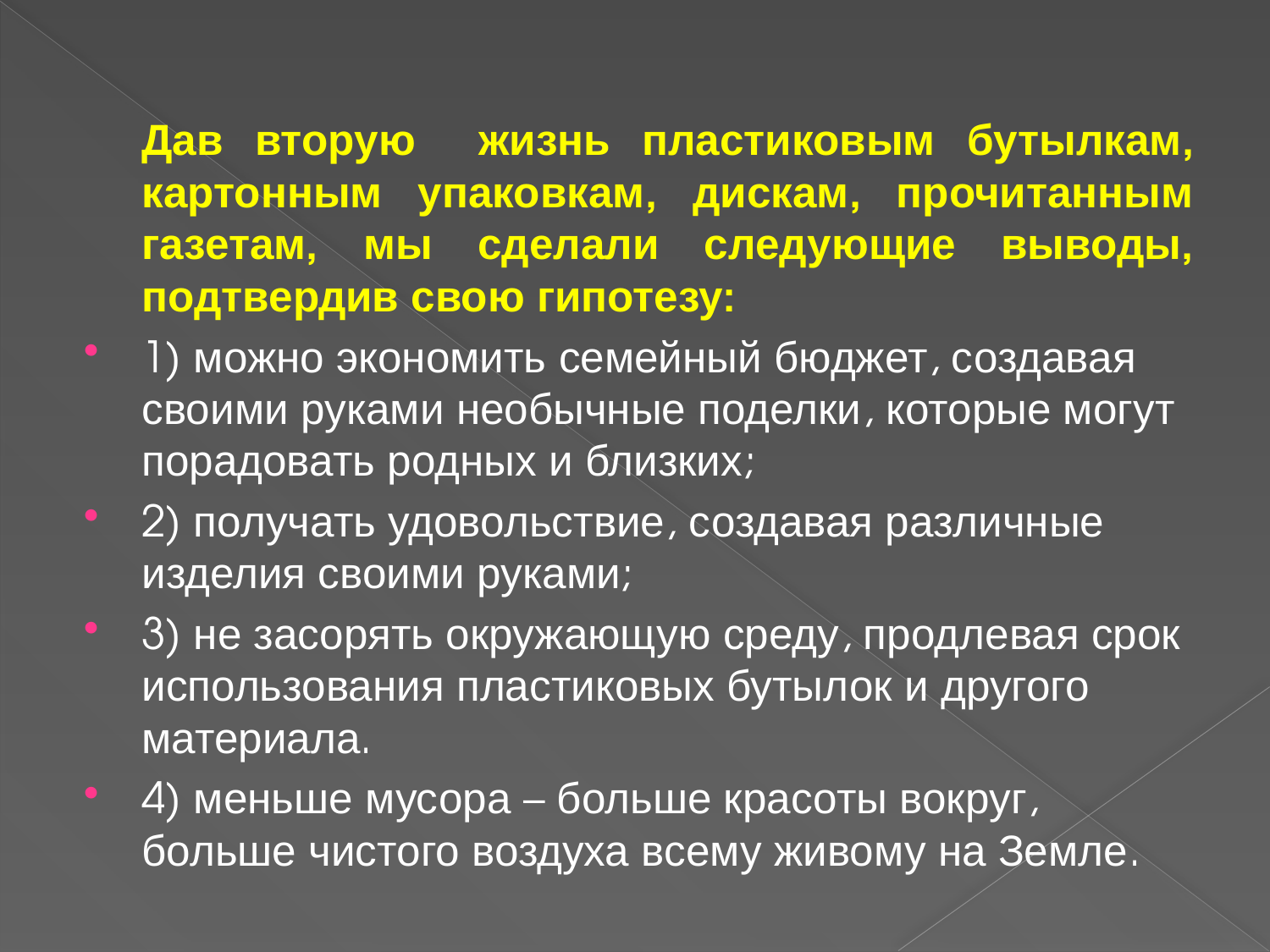

Дав вторую  жизнь пластиковым бутылкам, картонным упаковкам, дискам, прочитанным газетам, мы сделали следующие выводы, подтвердив свою гипотезу:
1) можно экономить семейный бюджет, создавая своими руками необычные поделки, которые могут порадовать родных и близких;
2) получать удовольствие, создавая различные изделия своими руками;
3) не засорять окружающую среду, продлевая срок использования пластиковых бутылок и другого материала.
4) меньше мусора – больше красоты вокруг, больше чистого воздуха всему живому на Земле.